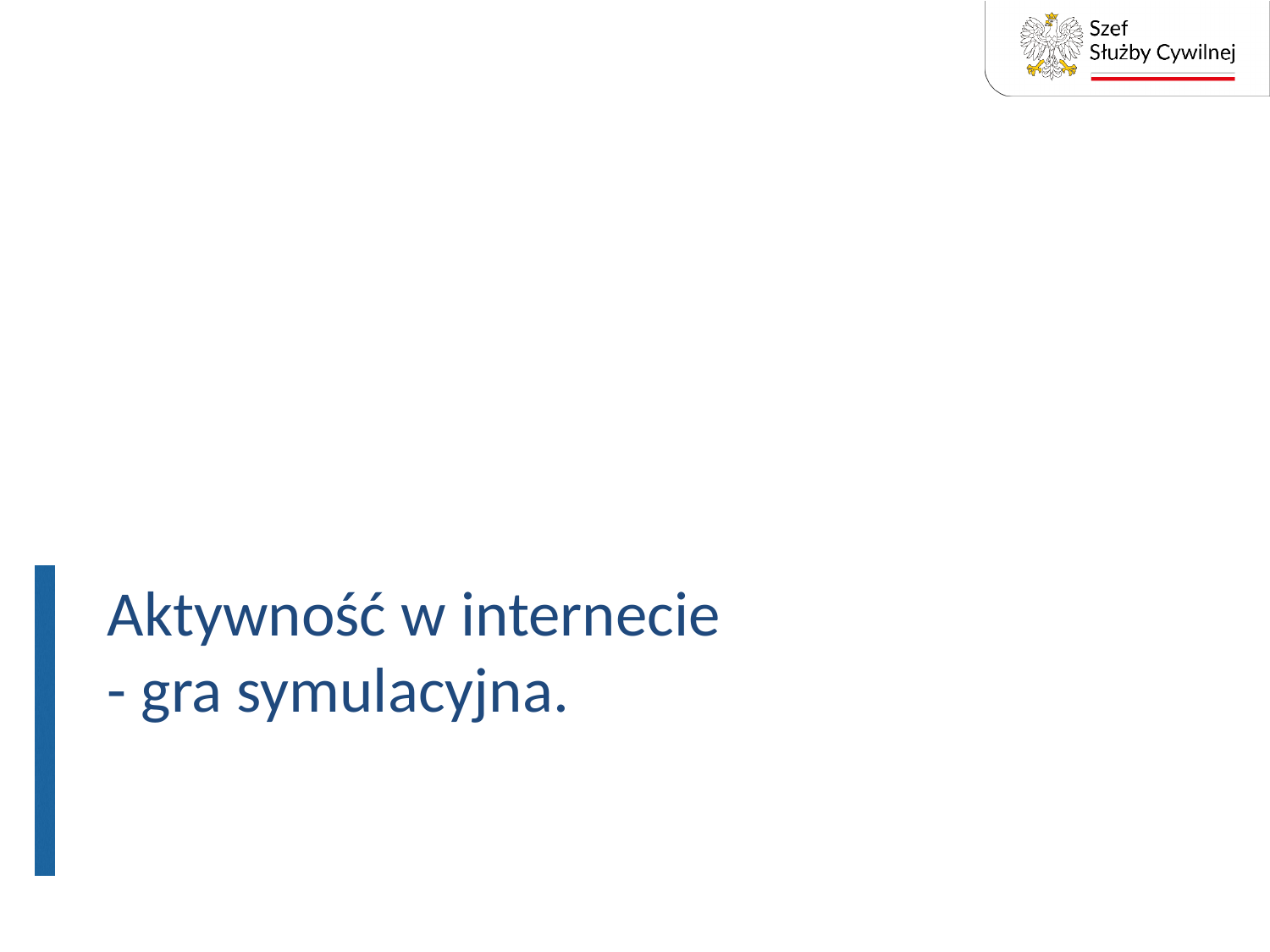

# Aktywność w internecie - gra symulacyjna.